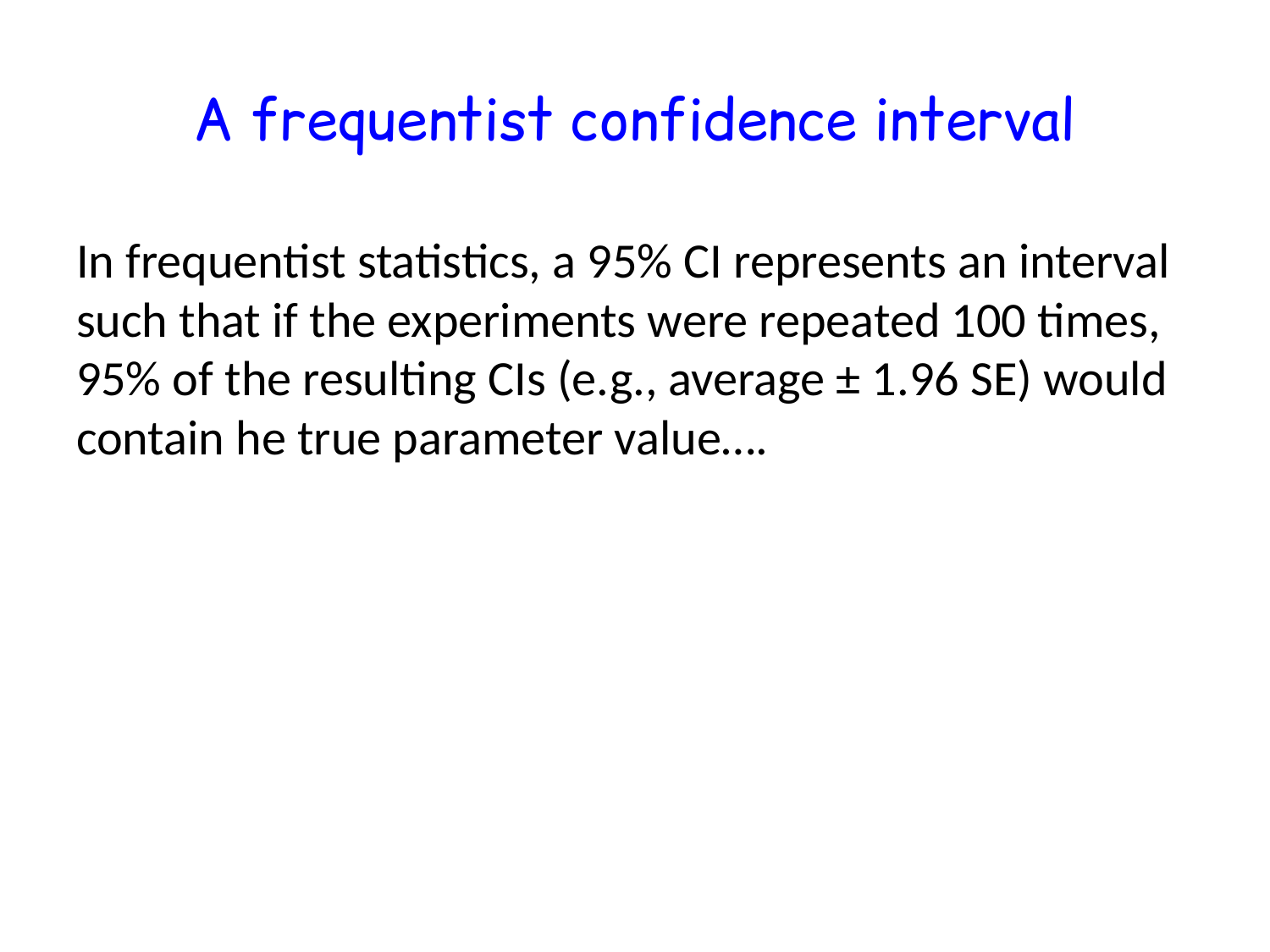

# A frequentist confidence interval
In frequentist statistics, a 95% CI represents an interval such that if the experiments were repeated 100 times, 95% of the resulting CIs (e.g., average ± 1.96 SE) would contain he true parameter value….